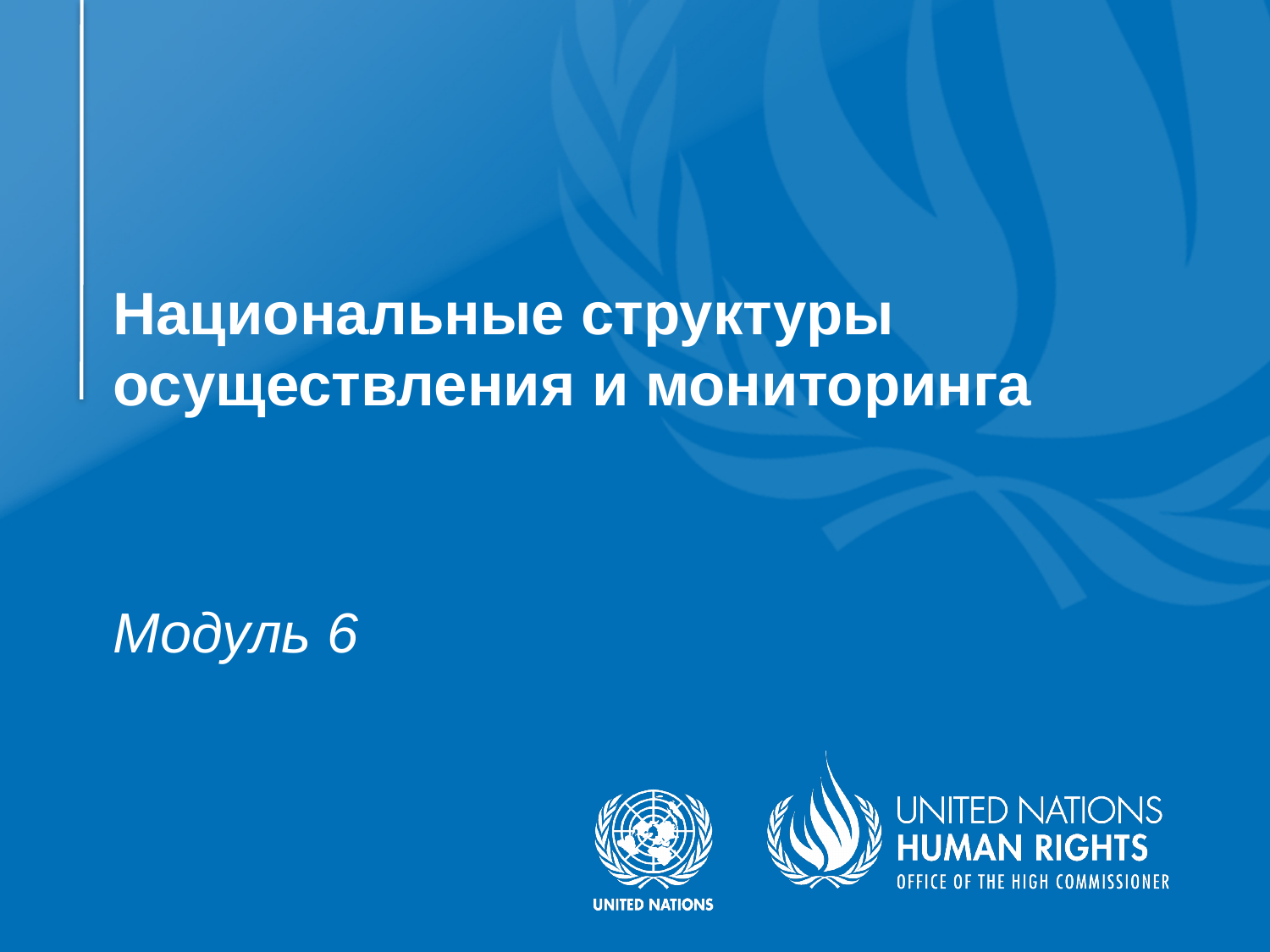

# Национальные структуры осуществления и мониторинга
Модуль 6